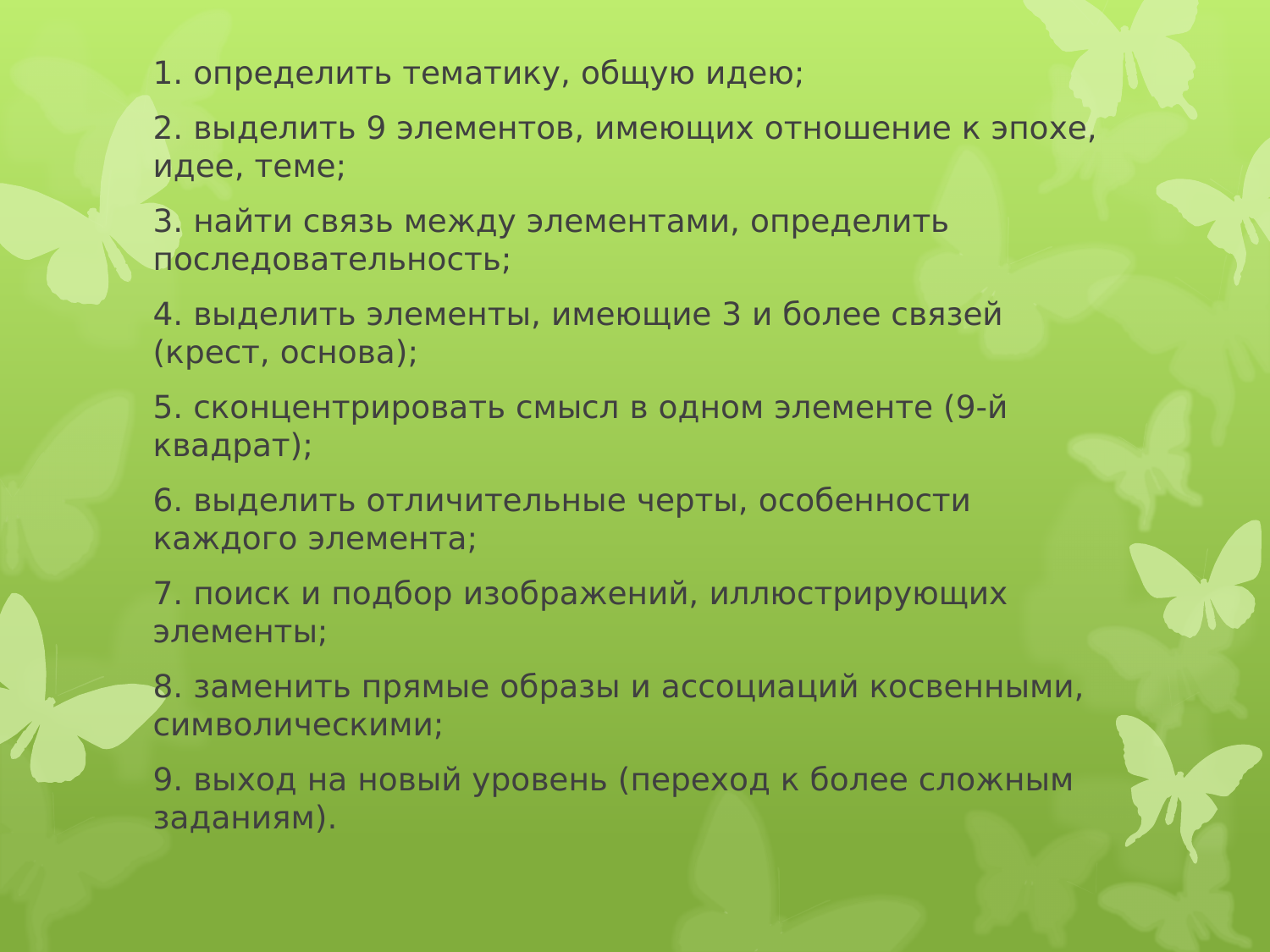

1. определить тематику, общую идею;
2. выделить 9 элементов, имеющих отношение к эпохе, идее, теме;
3. найти связь между элементами, определить последовательность;
4. выделить элементы, имеющие 3 и более связей (крест, основа);
5. сконцентрировать смысл в одном элементе (9-й квадрат);
6. выделить отличительные черты, особенности каждого элемента;
7. поиск и подбор изображений, иллюстрирующих элементы;
8. заменить прямые образы и ассоциаций косвенными, символическими;
9. выход на новый уровень (переход к более сложным заданиям).